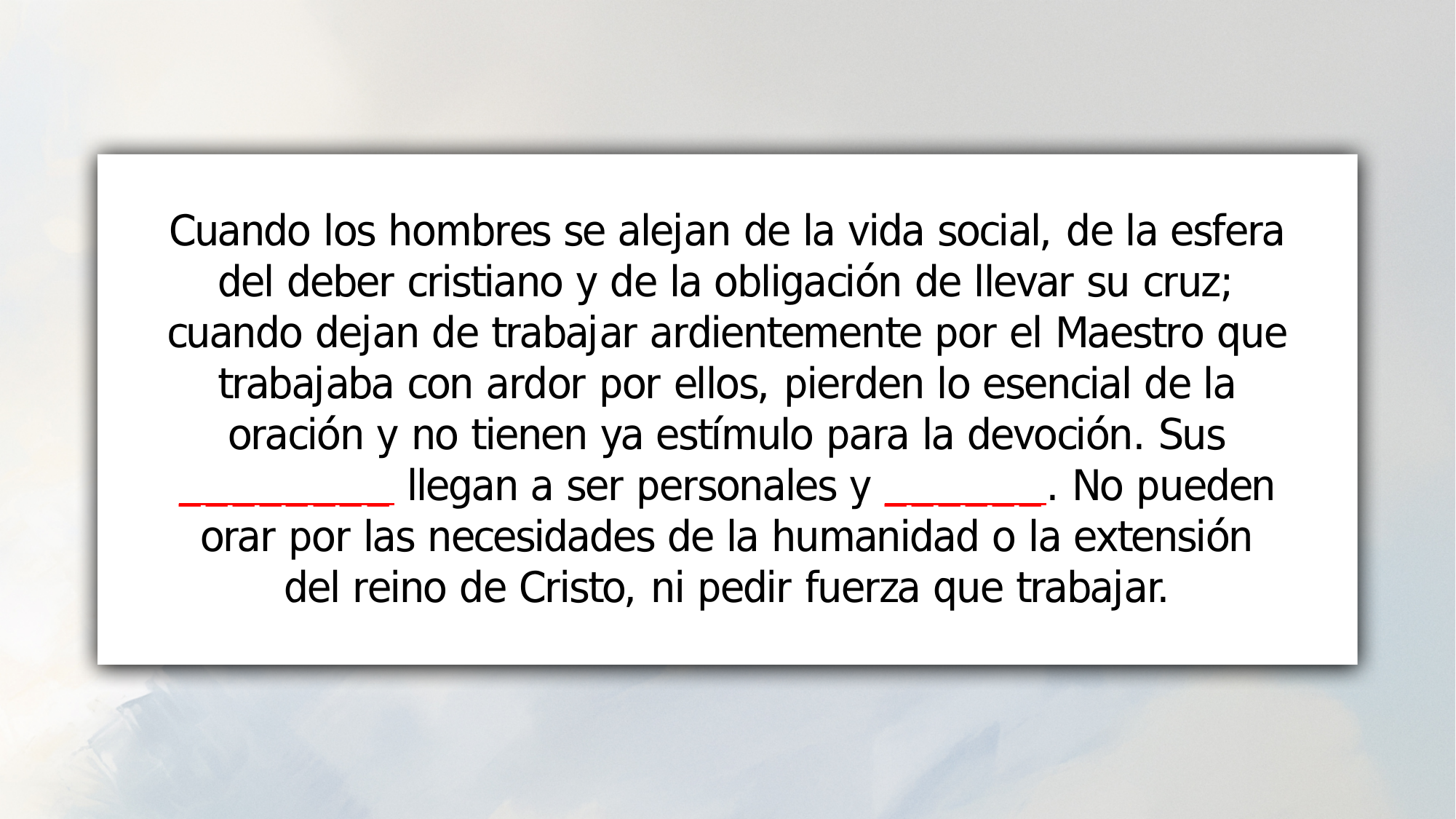

Cuando los hombres se alejan de la vida social, de la esfera del deber cristiano y de la obligación de llevar su cruz; cuando dejan de trabajar ardientemente por el Maestro que trabajaba con ardor por ellos, pierden lo esencial de la oración y no tienen ya estímulo para la devoción. Sus ________ llegan a ser personales y ______. No pueden orar por las necesidades de la humanidad o la extensión del reino de Cristo, ni pedir fuerza que trabajar.